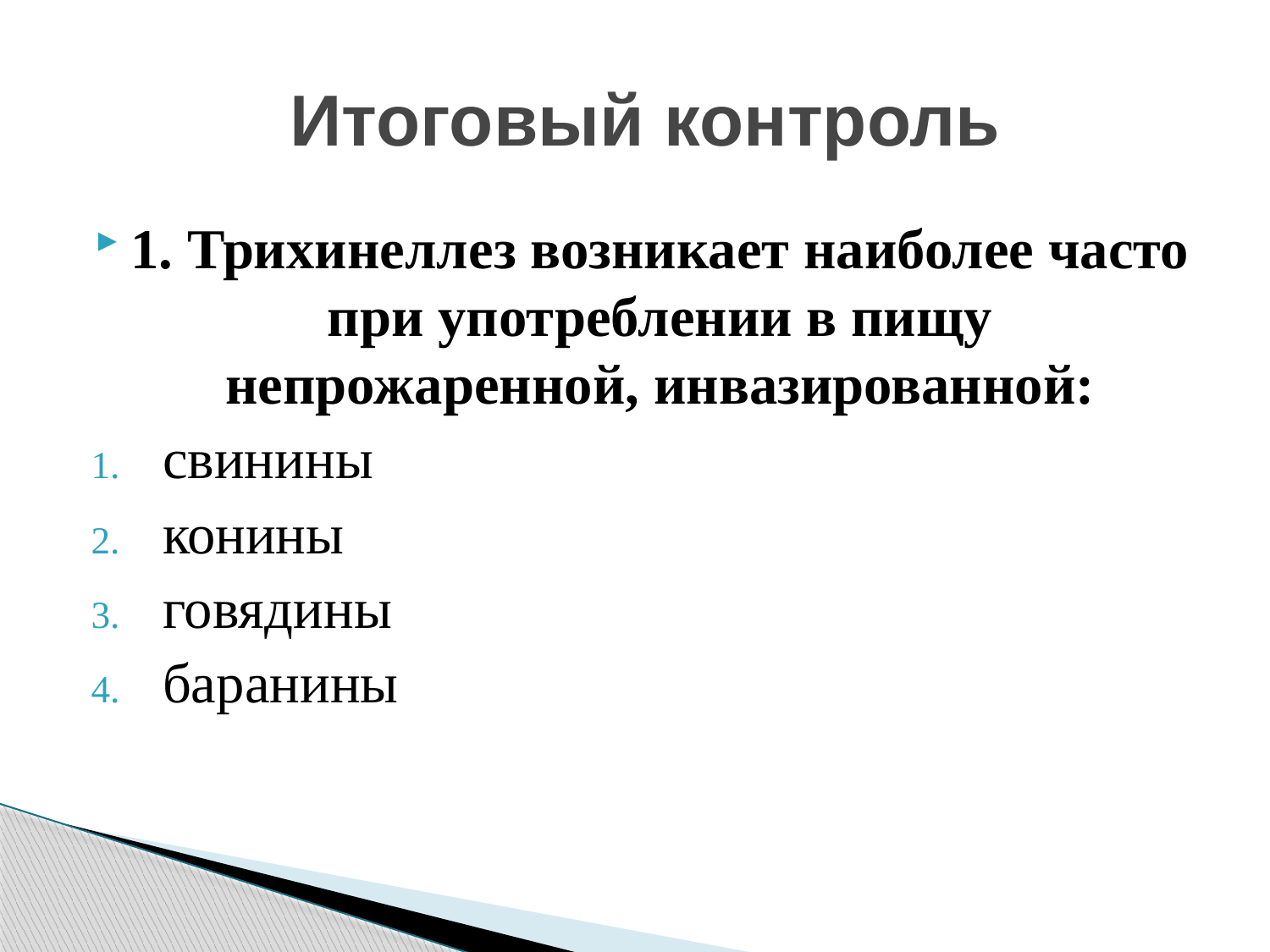

# Итоговый контроль
1. Трихинеллез возникает наиболее часто при употреблении в пищу непрожаренной, инвазированной:
свинины
конины
говядины
баранины